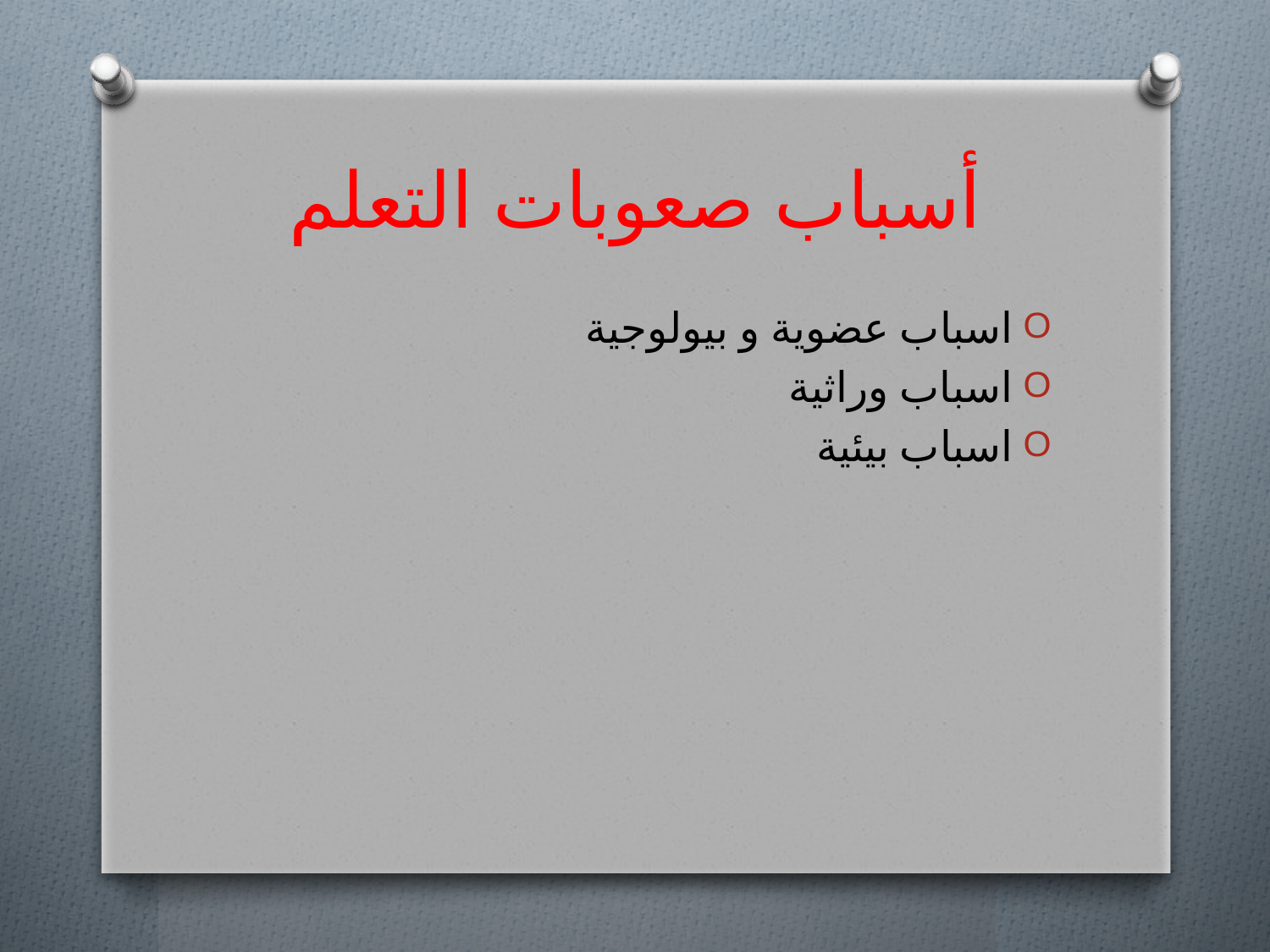

# أسباب صعوبات التعلم
اسباب عضوية و بيولوجية
اسباب وراثية
اسباب بيئية